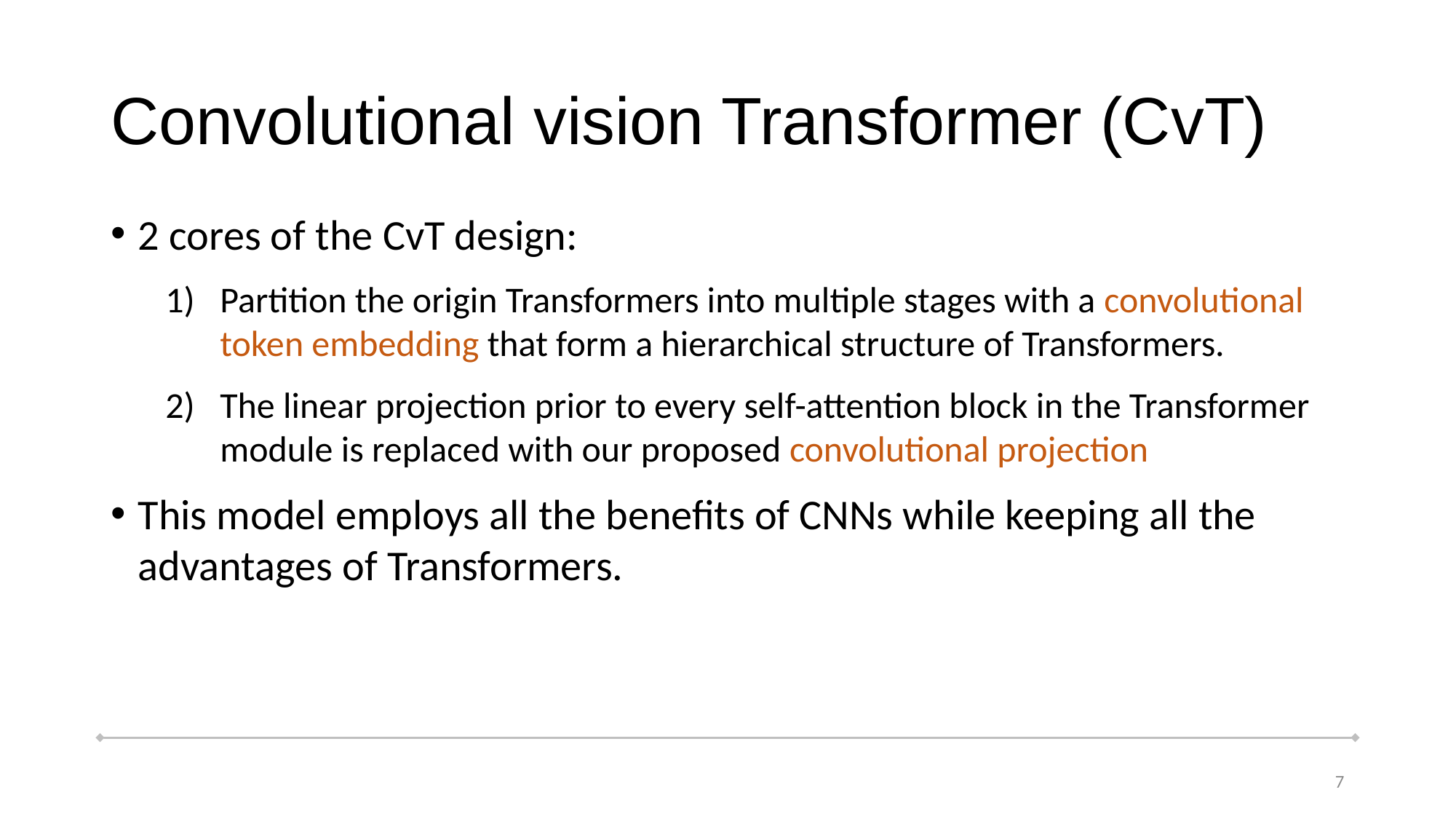

# Convolutional vision Transformer (CvT)
2 cores of the CvT design:
Partition the origin Transformers into multiple stages with a convolutional token embedding that form a hierarchical structure of Transformers.
The linear projection prior to every self-attention block in the Transformer module is replaced with our proposed convolutional projection
This model employs all the benefits of CNNs while keeping all the advantages of Transformers.
7